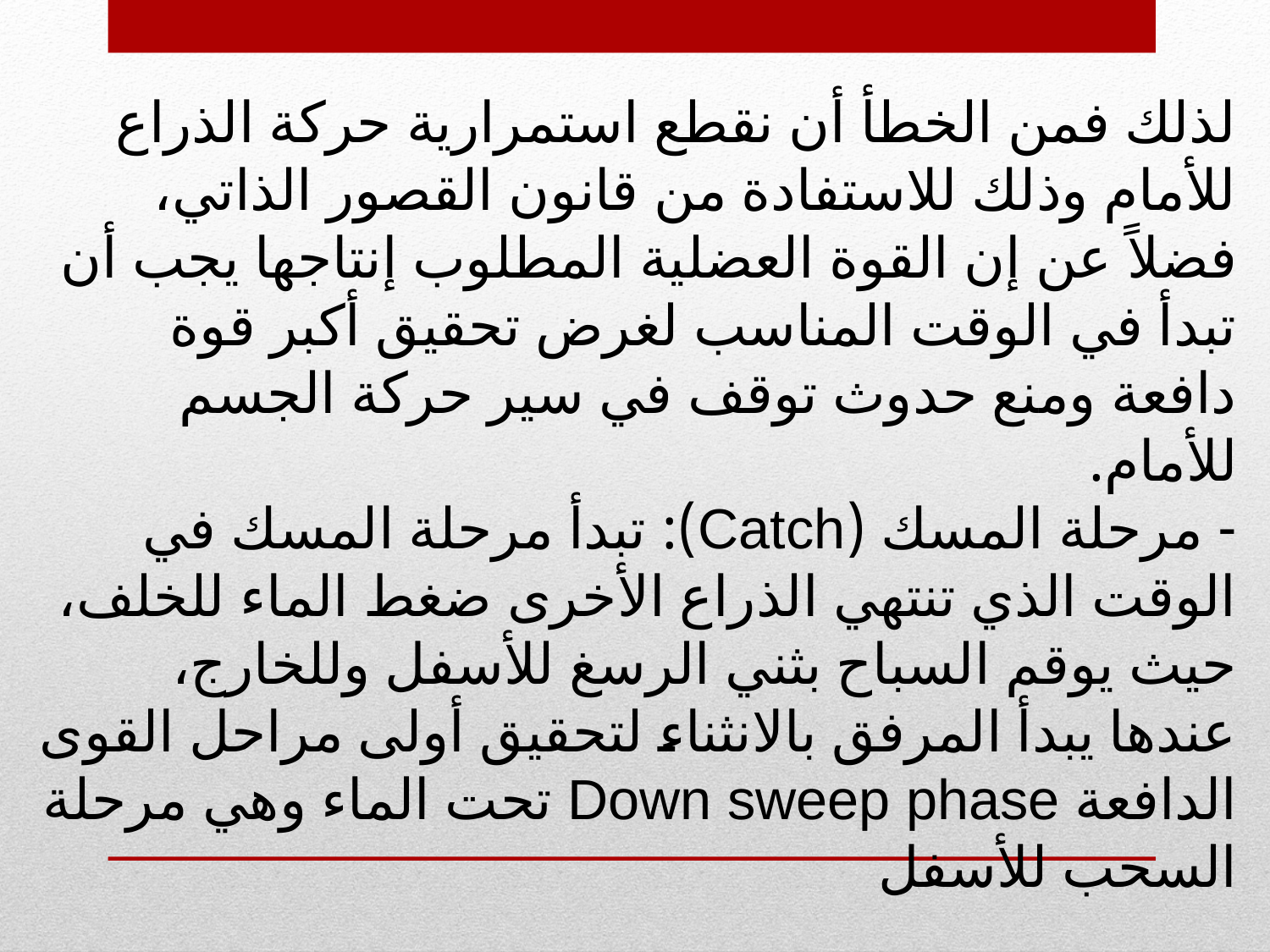

لذلك فمن الخطأ أن نقطع استمرارية حركة الذراع للأمام وذلك للاستفادة من قانون القصور الذاتي، فضلاً عن إن القوة العضلية المطلوب إنتاجها يجب أن تبدأ في الوقت المناسب لغرض تحقيق أكبر قوة دافعة ومنع حدوث توقف في سير حركة الجسم للأمام.
- مرحلة المسك (Catch): تبدأ مرحلة المسك في الوقت الذي تنتهي الذراع الأخرى ضغط الماء للخلف، حيث يوقم السباح بثني الرسغ للأسفل وللخارج، عندها يبدأ المرفق بالانثناء لتحقيق أولى مراحل القوى الدافعة Down sweep phase تحت الماء وهي مرحلة السحب للأسفل